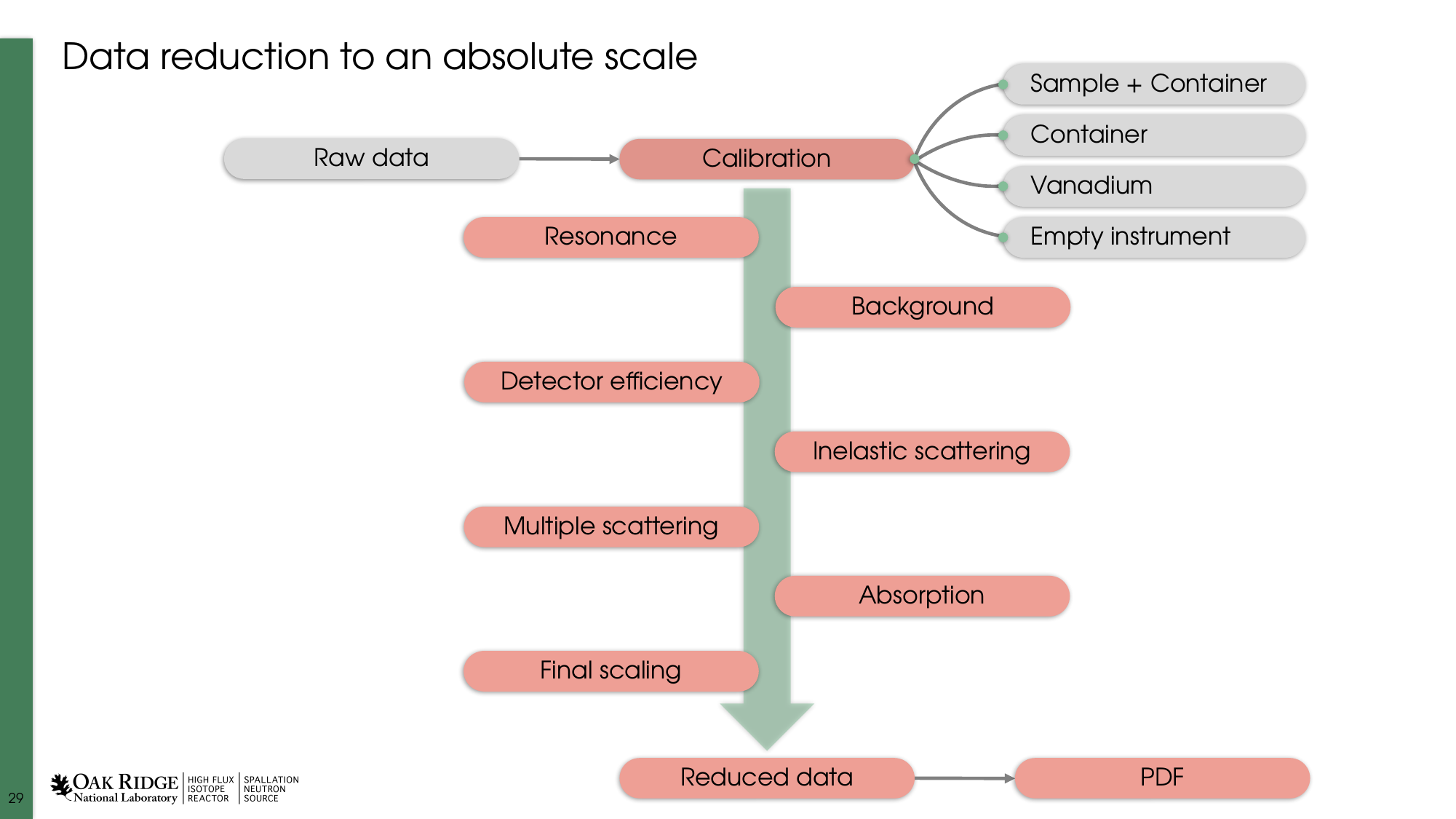

# Data reduction to an absolute scale
Sample + Container
Container
Vanadium
Empty instrument

Raw data
Calibration

Resonance

Background
Detector efficiency
Inelastic scattering
Multiple scattering
Absorption
Final scaling
Reduced data
PDF